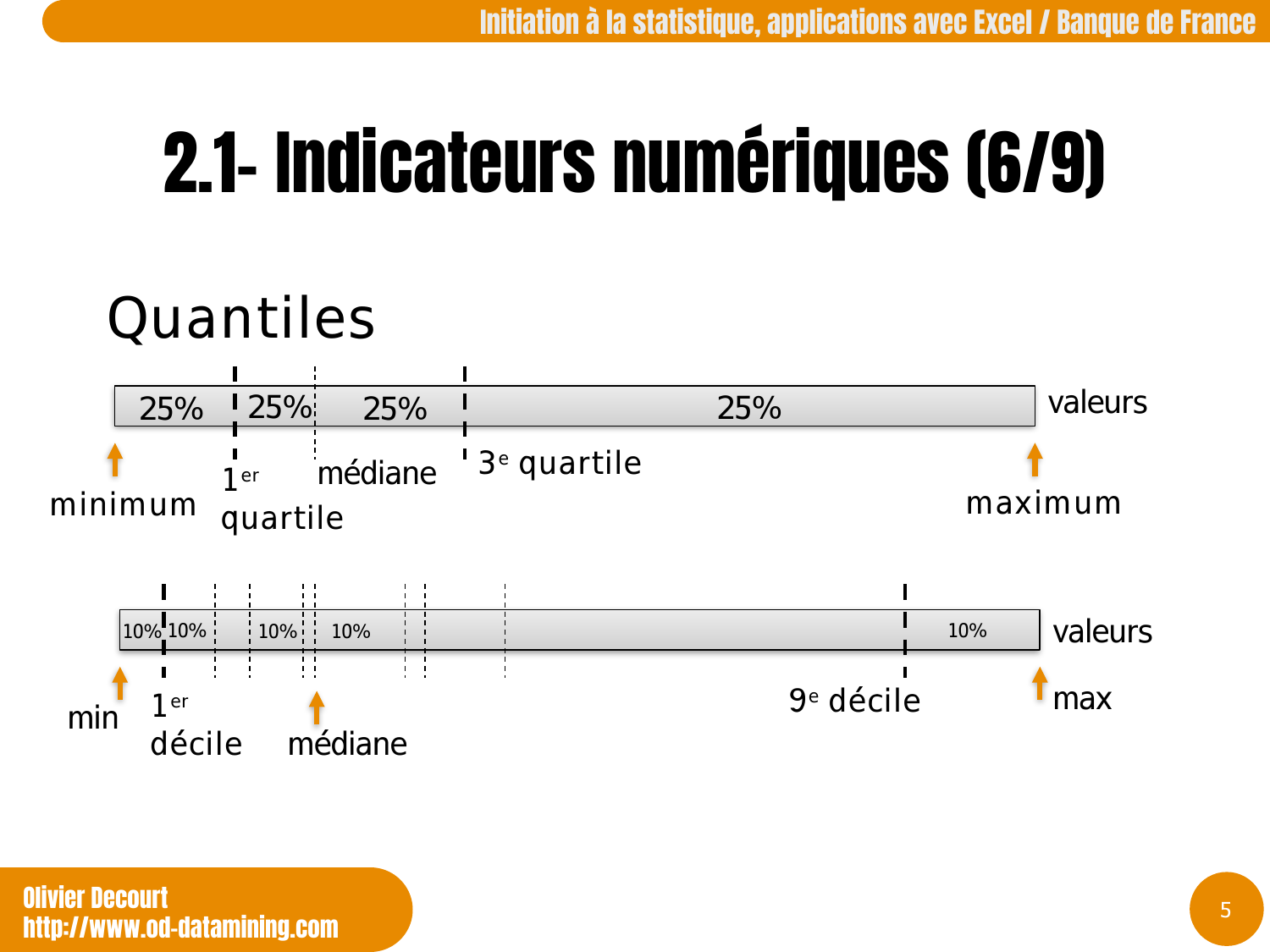

# 2.1- Indicateurs numériques (6/9)
Quantiles
valeurs
25%
25%
25%
25%

3e quartile
médiane
1er
quartile
maximum
minimum
valeurs

10%
10%
10%
10%
10%
max
9e décile
1er
décile
min
médiane